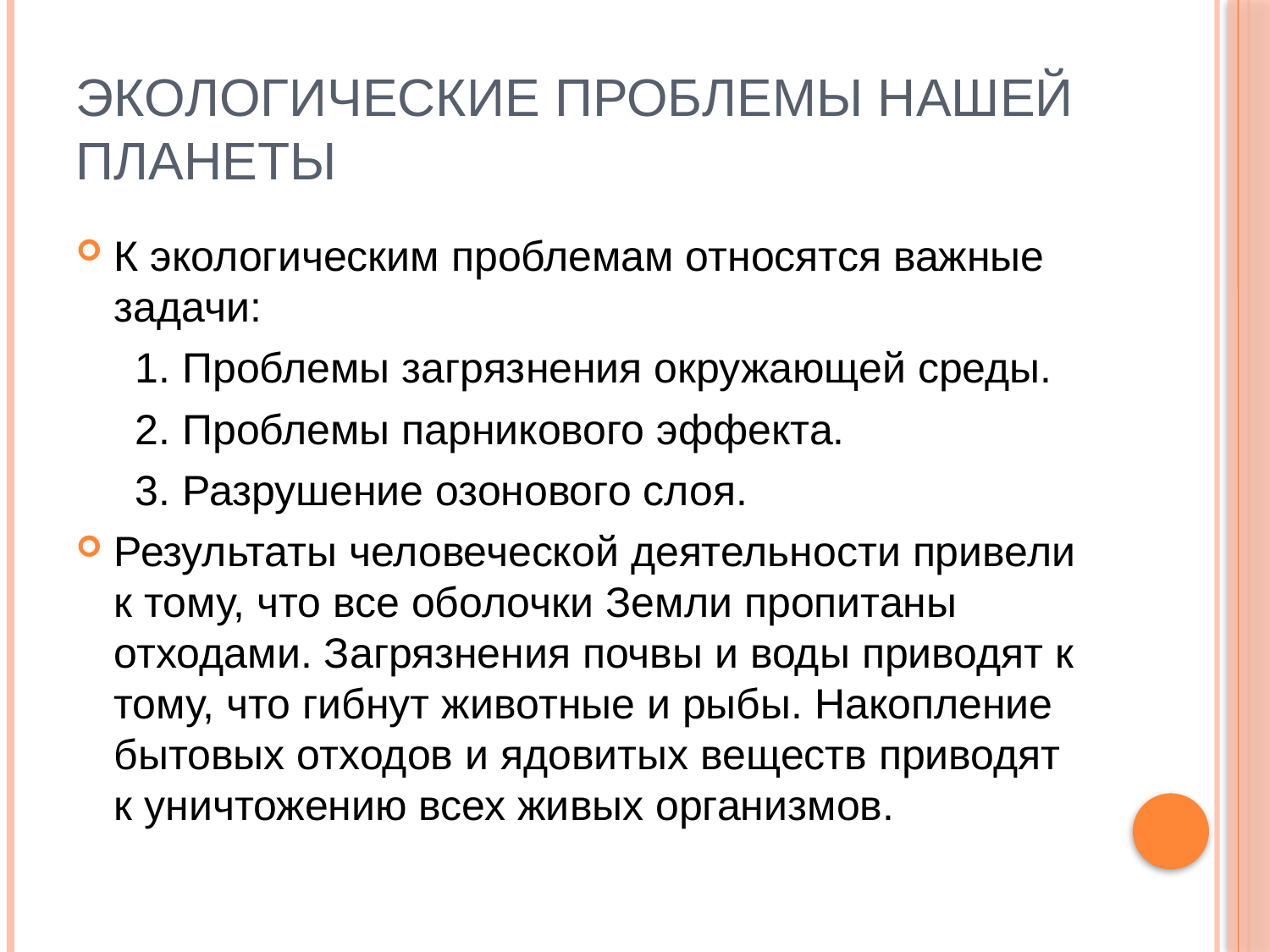

# Экологические проблемы нашей планеты
К экологическим проблемам относятся важные задачи:
     1. Проблемы загрязнения окружающей среды.
     2. Проблемы парникового эффекта.
     3. Разрушение озонового слоя.
Результаты человеческой деятельности привели к тому, что все оболочки Земли пропитаны отходами. Загрязнения почвы и воды приводят к тому, что гибнут животные и рыбы. Накопление бытовых отходов и ядовитых веществ приводят к уничтожению всех живых организмов.